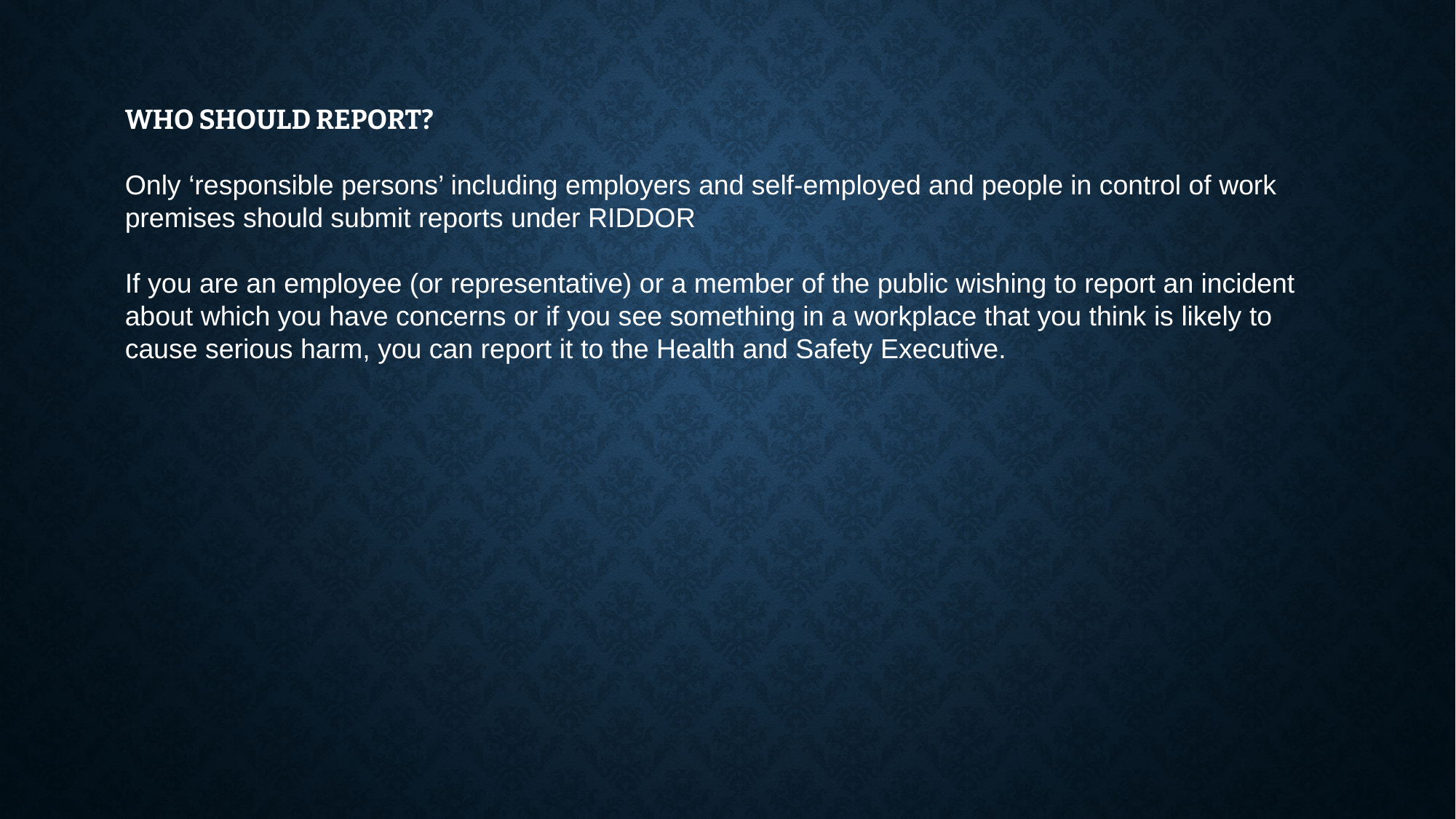

WHO SHOULD REPORT?

Only ‘responsible persons’ including employers and self-employed and people in control of work premises should submit reports under RIDDOR

If you are an employee (or representative) or a member of the public wishing to report an incident about which you have concerns or if you see something in a workplace that you think is likely to cause serious harm, you can report it to the Health and Safety Executive.